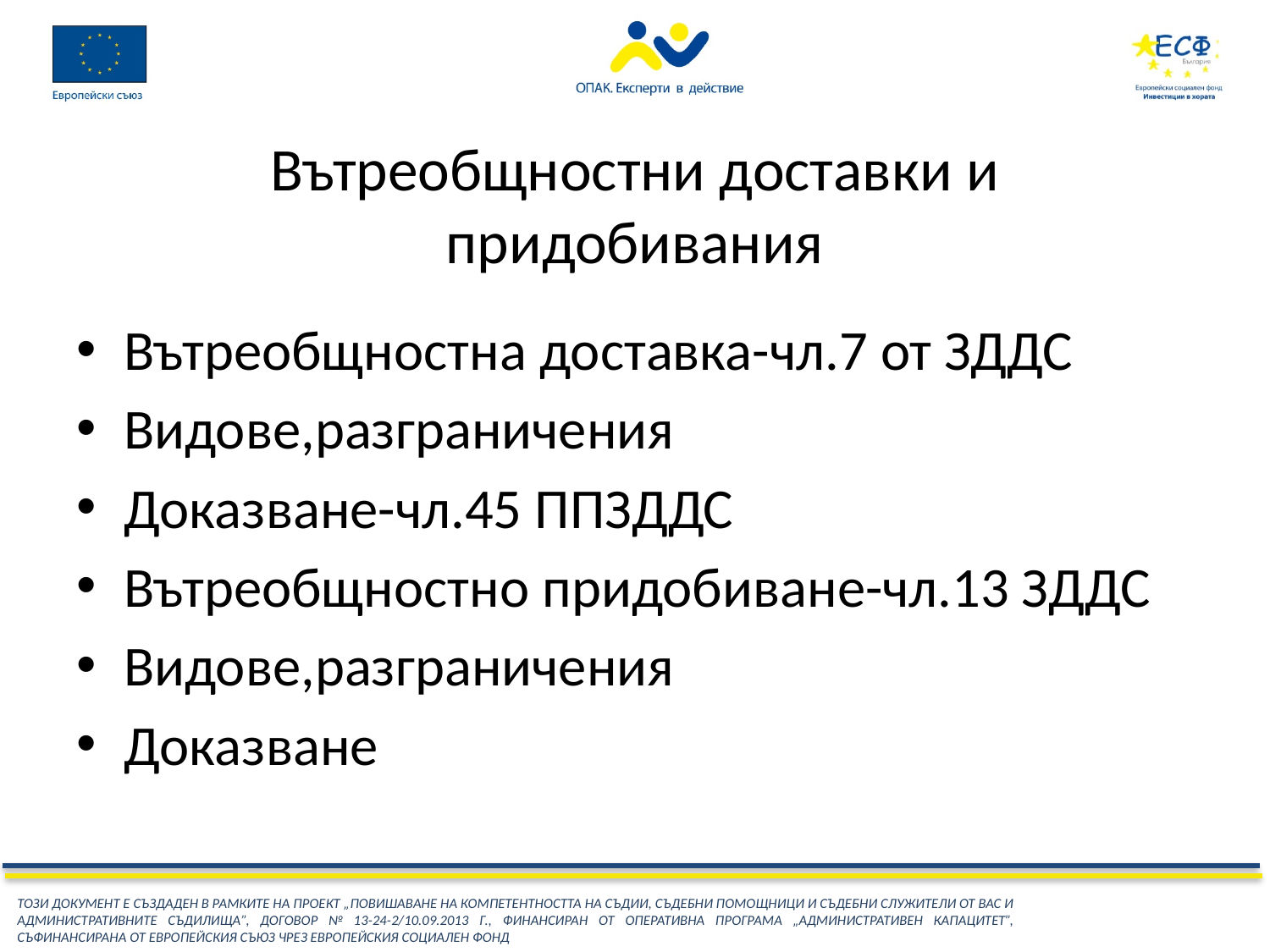

# Вътреобщностни доставки и придобивания
Вътреобщностна доставка-чл.7 от ЗДДС
Видове,разграничения
Доказване-чл.45 ППЗДДС
Вътреобщностно придобиване-чл.13 ЗДДС
Видове,разграничения
Доказване